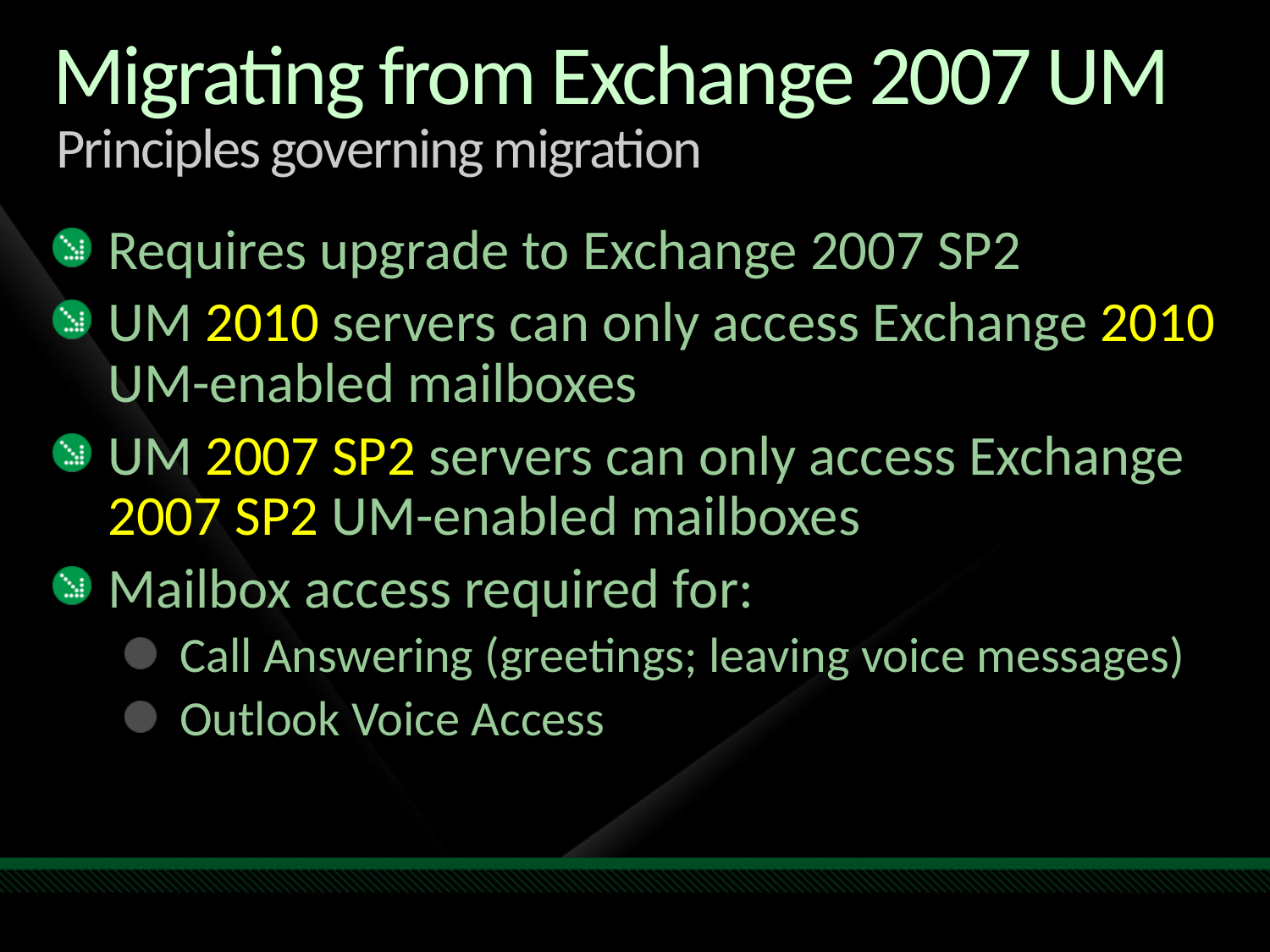

# Migrating from Exchange 2007 UM
Principles governing migration
Requires upgrade to Exchange 2007 SP2
UM 2010 servers can only access Exchange 2010 UM-enabled mailboxes
UM 2007 SP2 servers can only access Exchange 2007 SP2 UM-enabled mailboxes
Mailbox access required for:
Call Answering (greetings; leaving voice messages)
Outlook Voice Access